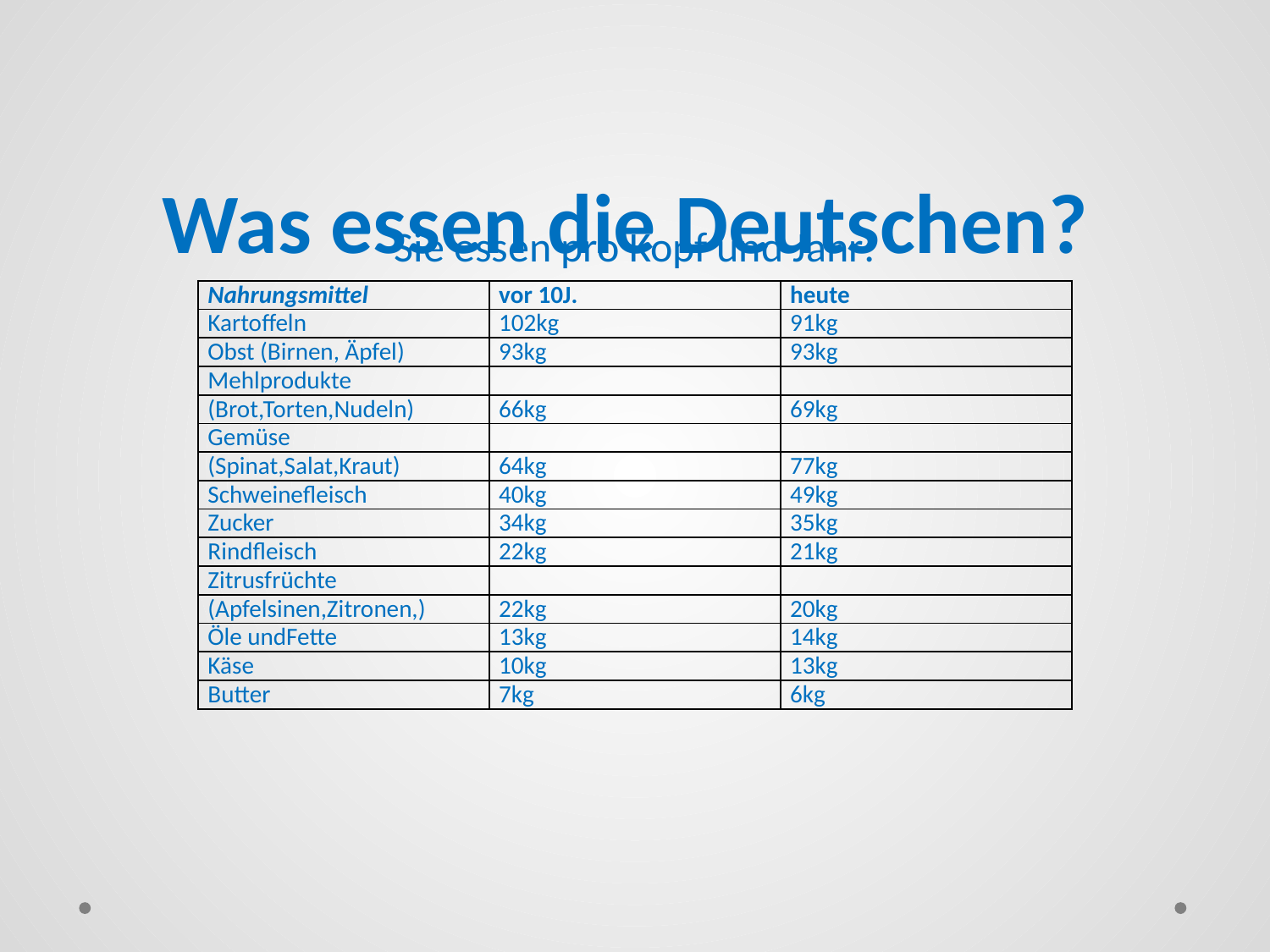

# Was essen die Deutschen?
Sie essen pro Kopf und Jahr:

| Nahrungsmittel | vor 10J. | heute |
| --- | --- | --- |
| Kartoffeln | 102kg | 91kg |
| Obst (Birnen, Äpfel) | 93kg | 93kg |
| Mehlprodukte |  |  |
| (Brot,Torten,Nudeln) | 66kg | 69kg |
| Gemüse |  |  |
| (Spinat,Salat,Kraut) | 64kg | 77kg |
| Schweinefleisch | 40kg | 49kg |
| Zucker | 34kg | 35kg |
| Rindfleisch | 22kg | 21kg |
| Zitrusfrüchte |  |  |
| (Apfelsinen,Zitronen,) | 22kg | 20kg |
| Öle undFette | 13kg | 14kg |
| Käse | 10kg | 13kg |
| Butter | 7kg | 6kg |